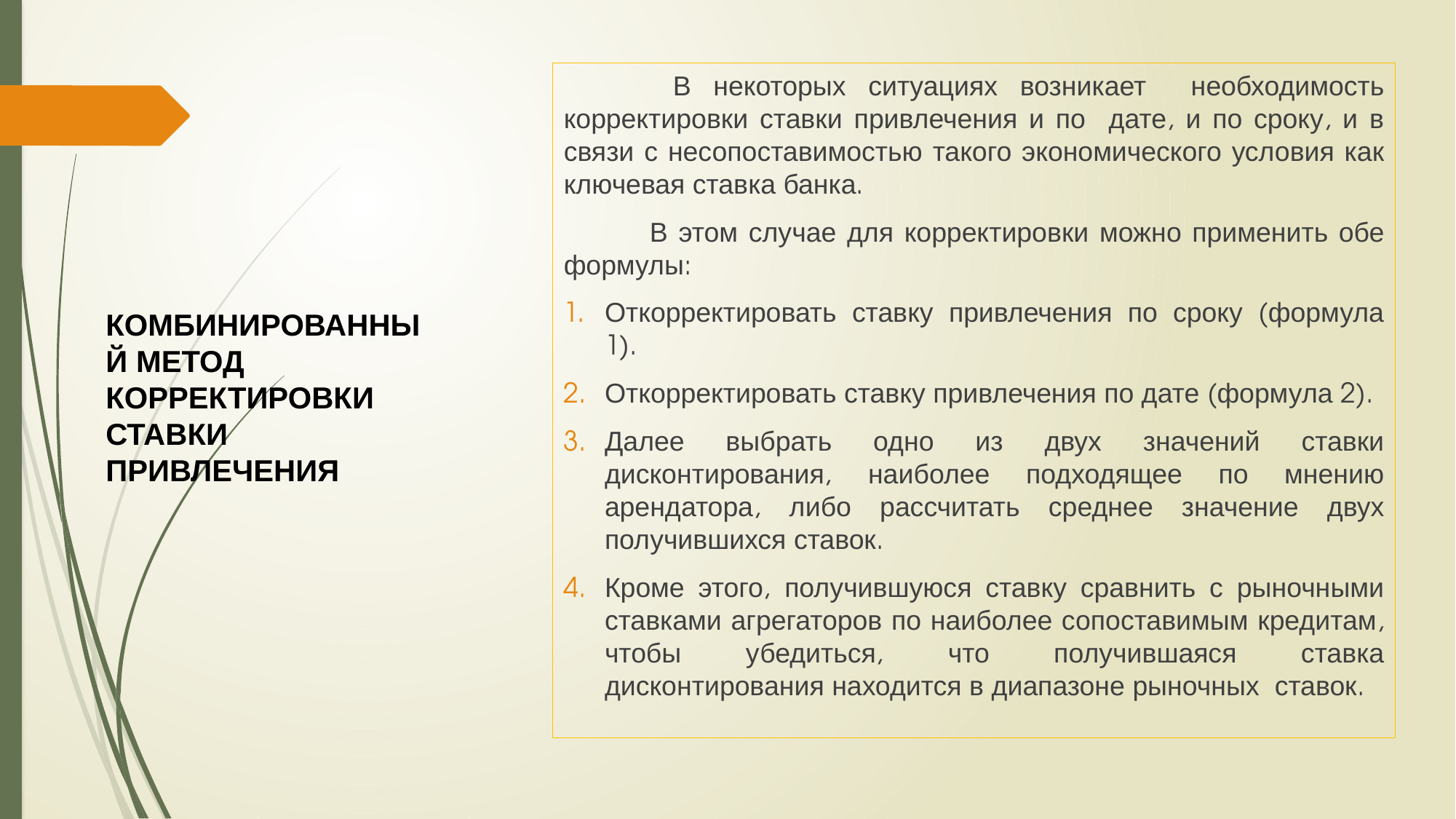

В некоторых ситуациях возникает  необходимость корректировки ставки привлечения и по  дате, и по сроку, и в связи с несопоставимостью такого экономического условия как ключевая ставка банка.
        В этом случае для корректировки можно применить обе формулы:
Откорректировать ставку привлечения по сроку (формула 1).
Откорректировать ставку привлечения по дате (формула 2).
Далее выбрать одно из двух значений ставки дисконтирования, наиболее подходящее по мнению арендатора, либо рассчитать среднее значение двух получившихся ставок.
Кроме этого, получившуюся ставку сравнить с рыночными ставками агрегаторов по наиболее сопоставимым кредитам, чтобы убедиться, что получившаяся ставка дисконтирования находится в диапазоне рыночных  ставок.

Комбинированный метод корректировки СТАВКИ ПРИВЛЕЧЕНИЯ